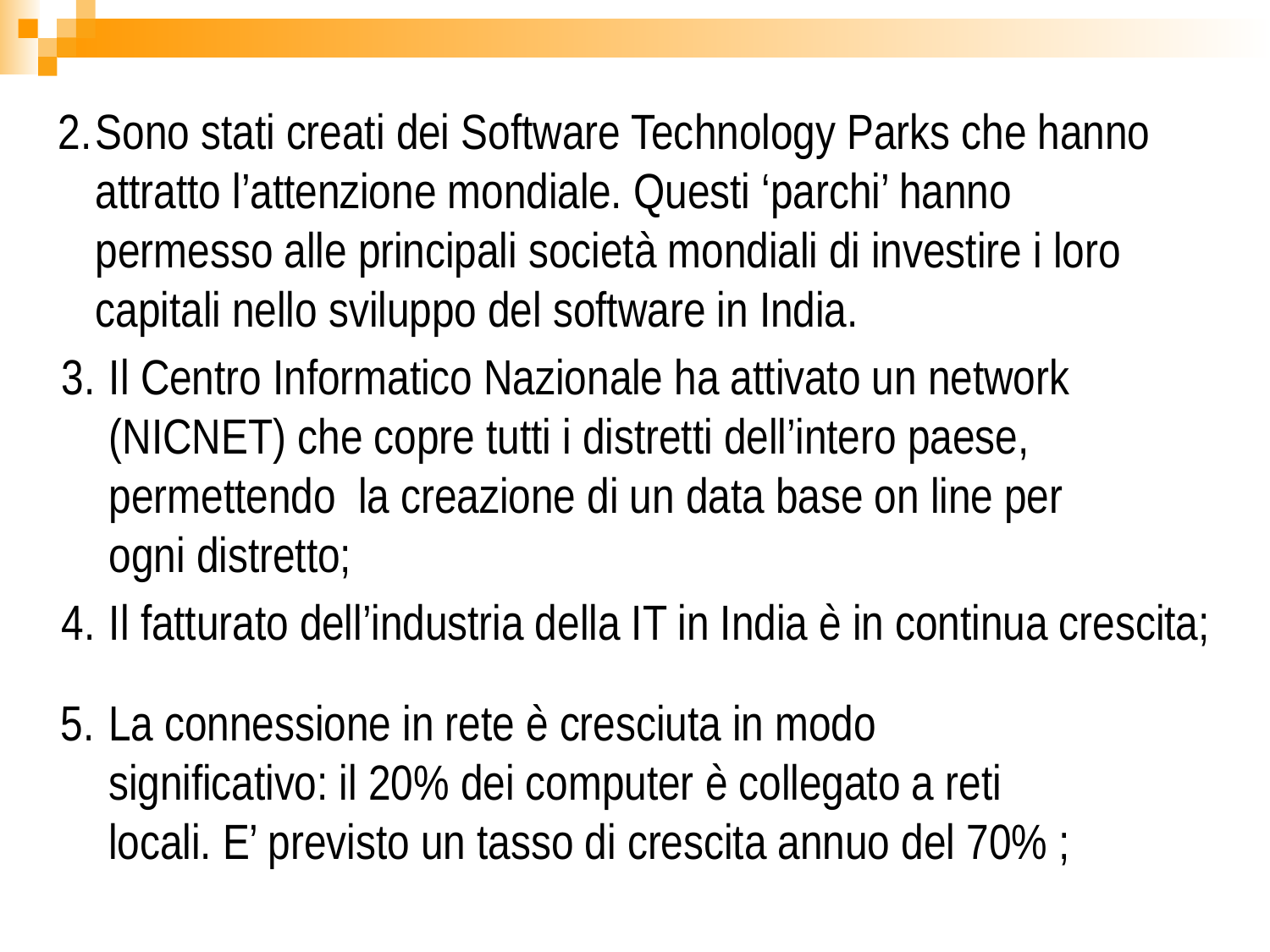

Sono stati creati dei Software Technology Parks che hanno attratto l’attenzione mondiale. Questi ‘parchi’ hanno permesso alle principali società mondiali di investire i loro capitali nello sviluppo del software in India.
Il Centro Informatico Nazionale ha attivato un network (NICNET) che copre tutti i distretti dell’intero paese, permettendo  la creazione di un data base on line per ogni distretto;
Il fatturato dell’industria della IT in India è in continua crescita;
La connessione in rete è cresciuta in modo significativo: il 20% dei computer è collegato a reti locali. E’ previsto un tasso di crescita annuo del 70% ;